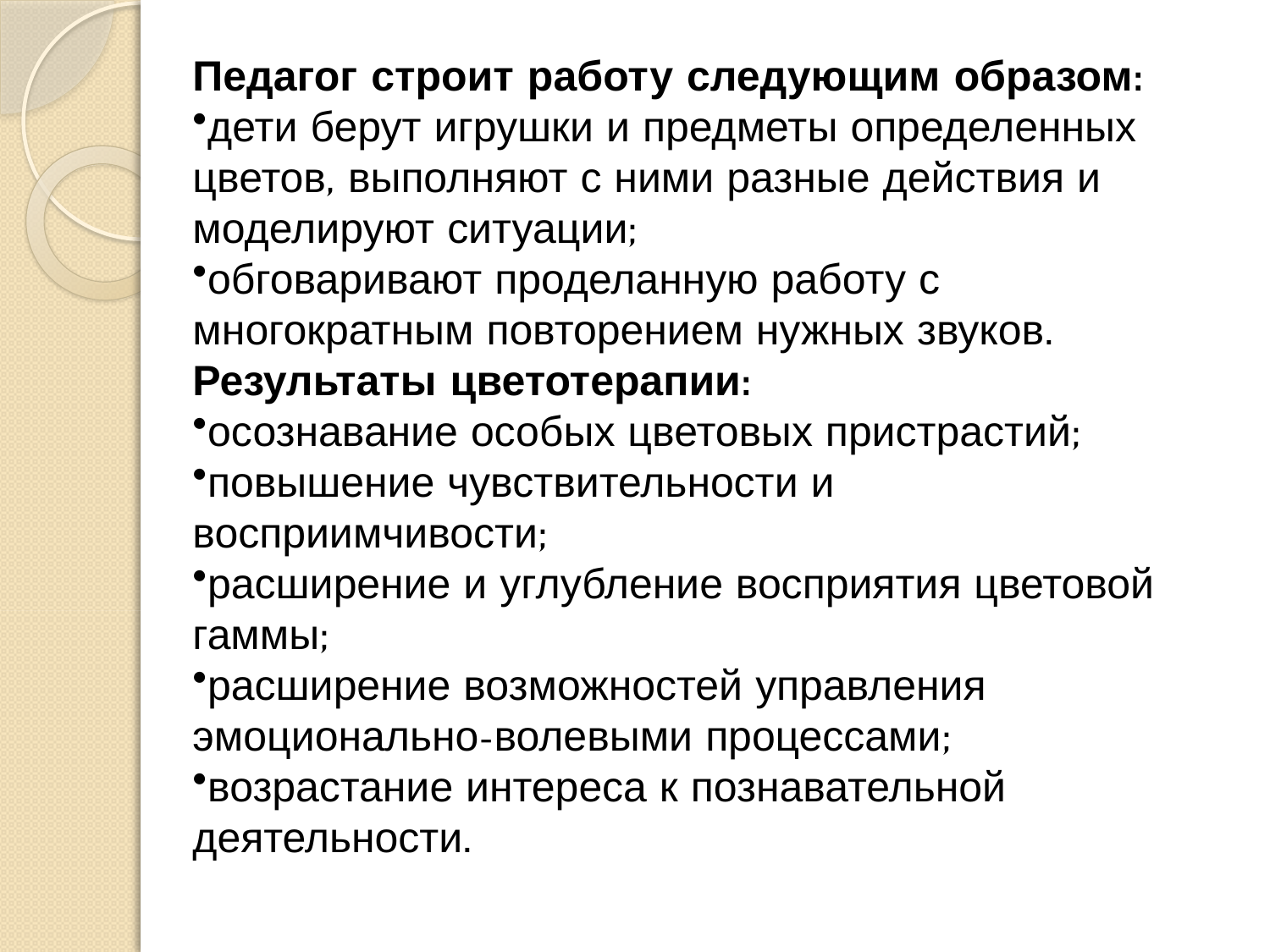

Педагог строит работу следующим образом:
дети берут игрушки и предметы определенных цветов, выполняют с ними разные действия и моделируют ситуации;
обговаривают проделанную работу с многократным повторением нужных звуков.
Результаты цветотерапии:
осознавание особых цветовых пристрастий;
повышение чувствительности и восприимчивости;
расширение и углубление восприятия цветовой гаммы;
расширение возможностей управления эмоционально-волевыми процессами;
возрастание интереса к познавательной деятельности.